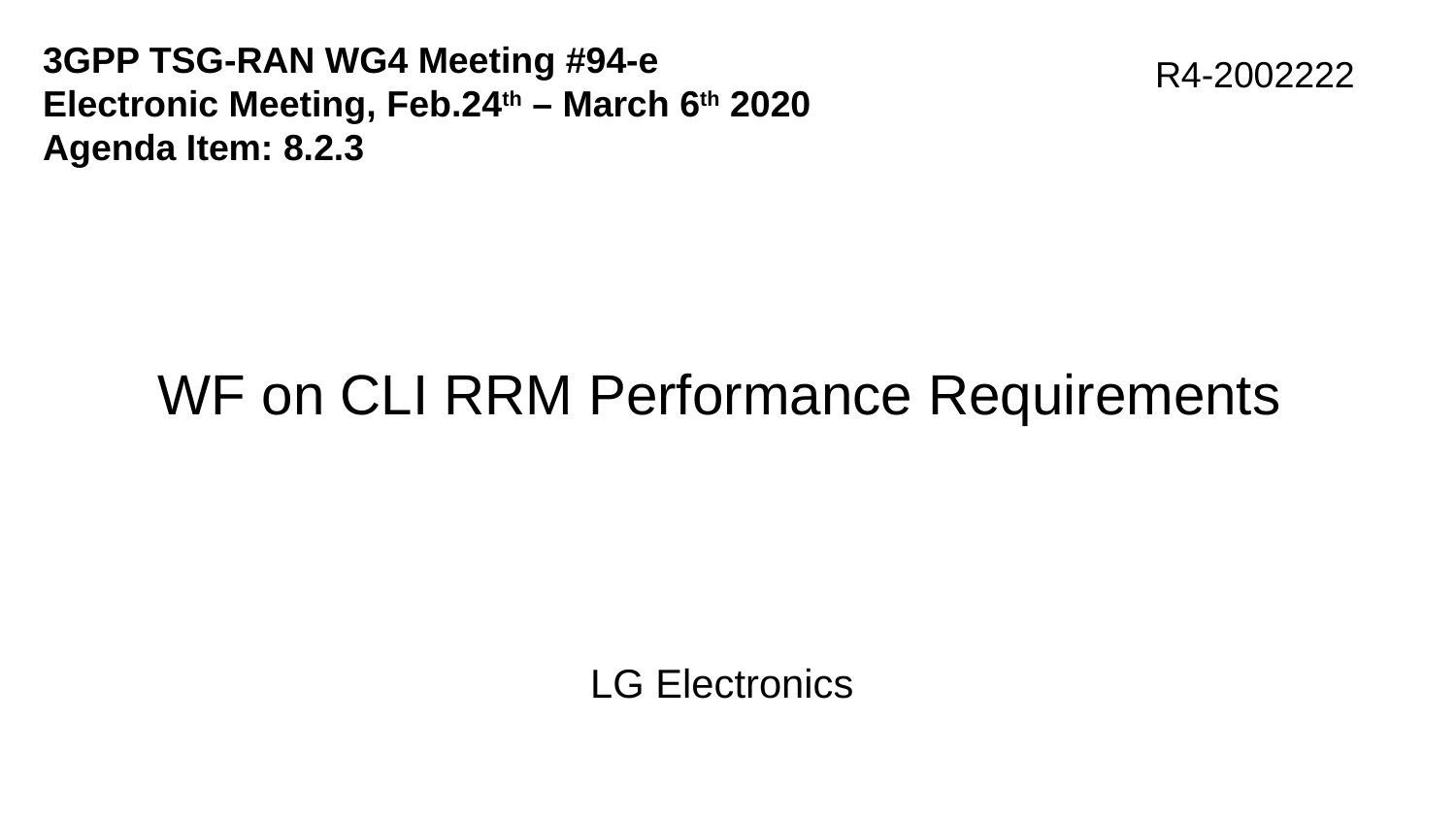

3GPP TSG-RAN WG4 Meeting #94-e
Electronic Meeting, Feb.24th – March 6th 2020
Agenda Item: 8.2.3
R4-2002222
# WF on CLI RRM Performance Requirements
LG Electronics